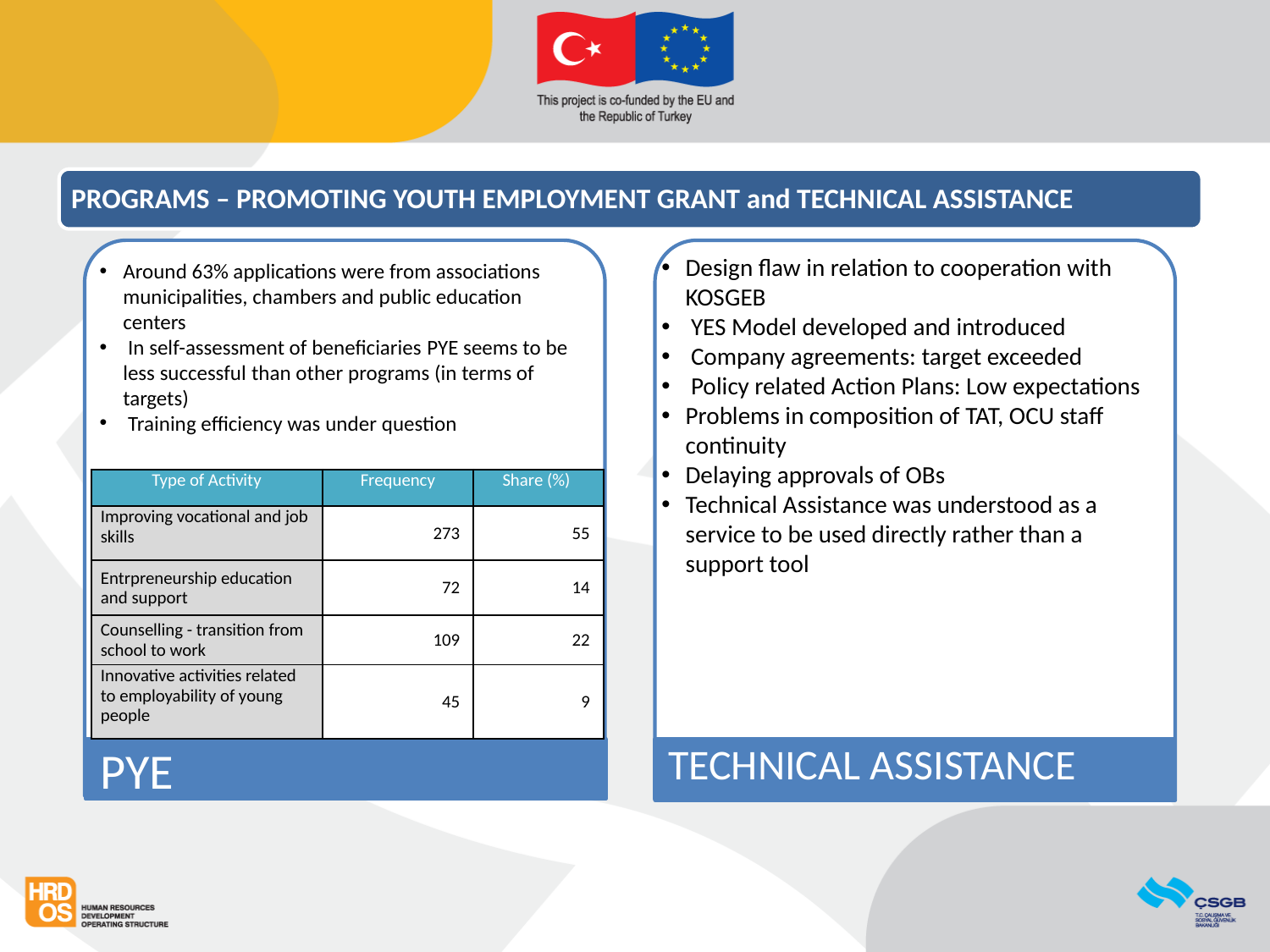

#

PROGRAMS – PROMOTING YOUTH EMPLOYMENT GRANT and TECHNICAL ASSISTANCE

Around 63% applications were from associations municipalities, chambers and public education centers
 In self-assessment of beneficiaries PYE seems to be less successful than other programs (in terms of targets)
 Training efficiency was under question

Design flaw in relation to cooperation with KOSGEB
 YES Model developed and introduced
 Company agreements: target exceeded
 Policy related Action Plans: Low expectations
Problems in composition of TAT, OCU staff continuity
Delaying approvals of OBs
Technical Assistance was understood as a service to be used directly rather than a support tool

| Type of Activity | Frequency | Share (%) |
| --- | --- | --- |
| Improving vocational and job skills | 273 | 55 |
| Entrpreneurship education and support | 72 | 14 |
| Counselling - transition from school to work | 109 | 22 |
| Innovative activities related to employability of young people | 45 | 9 |
TECHNICAL ASSISTANCE

PYE